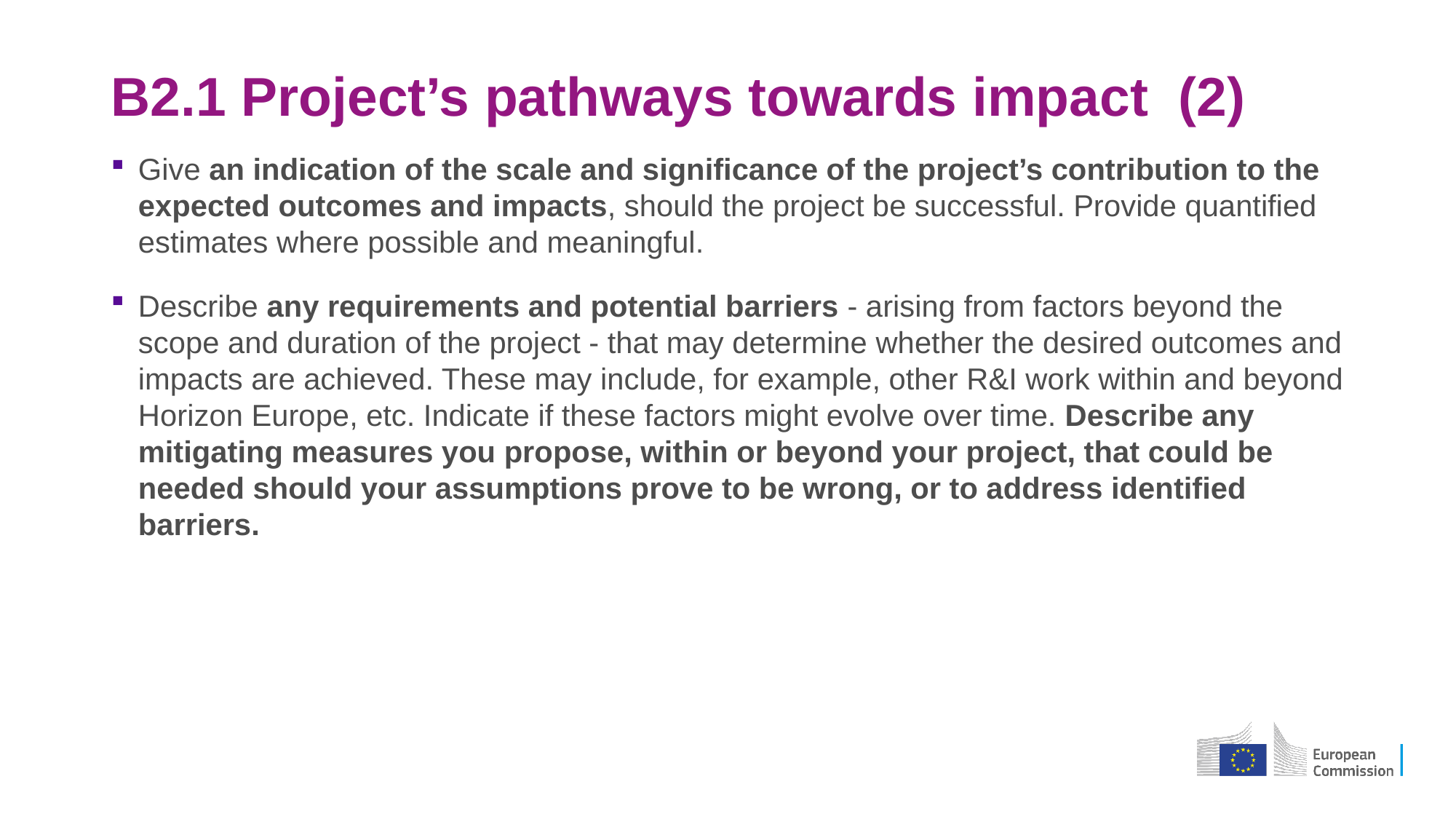

# B2.1 Project’s pathways towards impact  (2)
Give an indication of the scale and significance of the project’s contribution to the expected outcomes and impacts, should the project be successful. Provide quantified estimates where possible and meaningful.
Describe any requirements and potential barriers - arising from factors beyond the scope and duration of the project - that may determine whether the desired outcomes and impacts are achieved. These may include, for example, other R&I work within and beyond Horizon Europe, etc. Indicate if these factors might evolve over time. Describe any mitigating measures you propose, within or beyond your project, that could be needed should your assumptions prove to be wrong, or to address identified barriers.